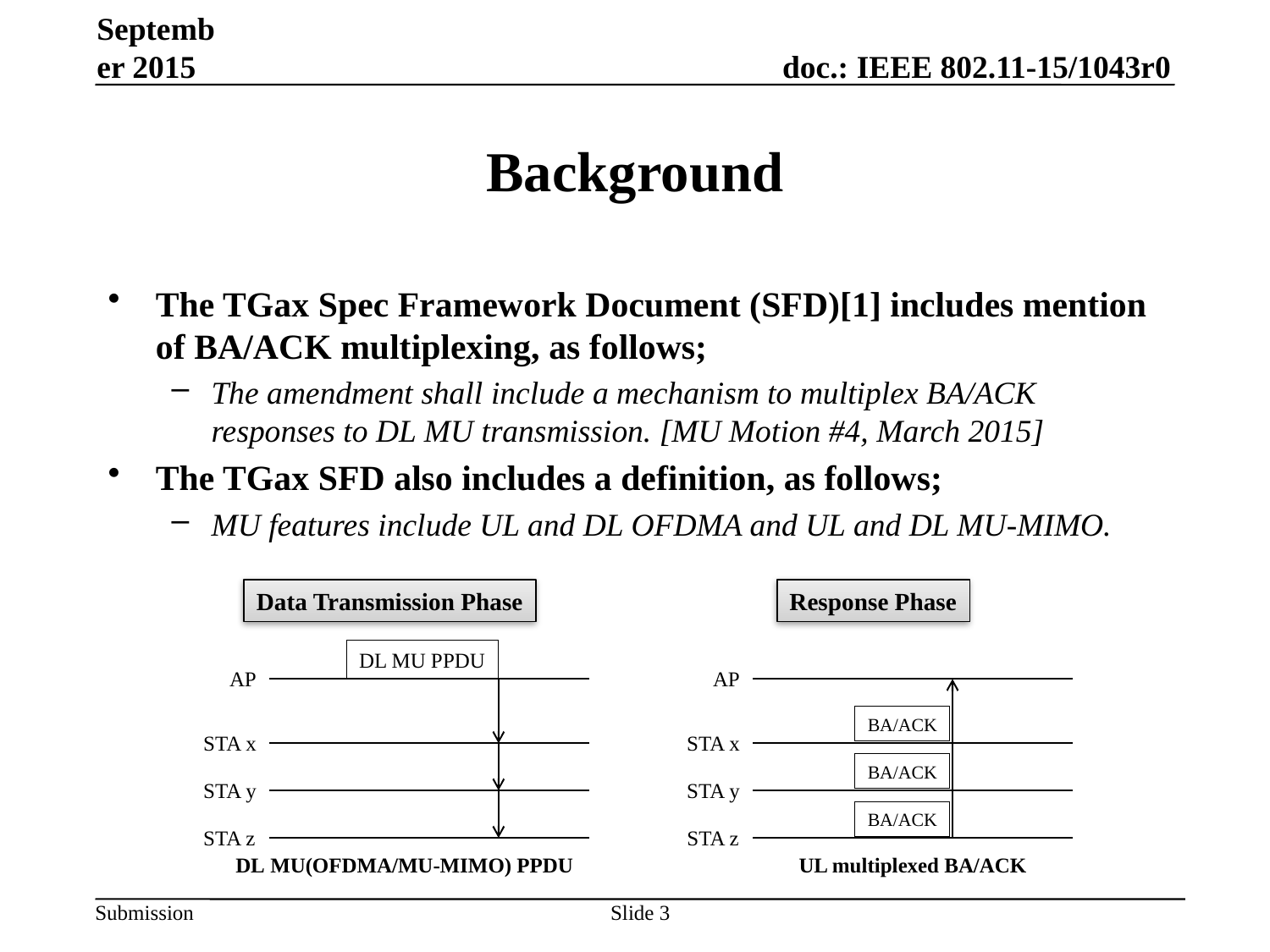

September 2015
# Background
The TGax Spec Framework Document (SFD)[1] includes mention of BA/ACK multiplexing, as follows;
The amendment shall include a mechanism to multiplex BA/ACK responses to DL MU transmission. [MU Motion #4, March 2015]
The TGax SFD also includes a definition, as follows;
MU features include UL and DL OFDMA and UL and DL MU-MIMO.

Data Transmission Phase
Response Phase
DL MU PPDU
AP
STA x
STA y
STA z
DL MU(OFDMA/MU-MIMO) PPDU
AP
BA/ACK
STA x
BA/ACK
STA y
BA/ACK
STA z
UL multiplexed BA/ACK
Slide 3
Yusuke Tanaka, Sony Corporation